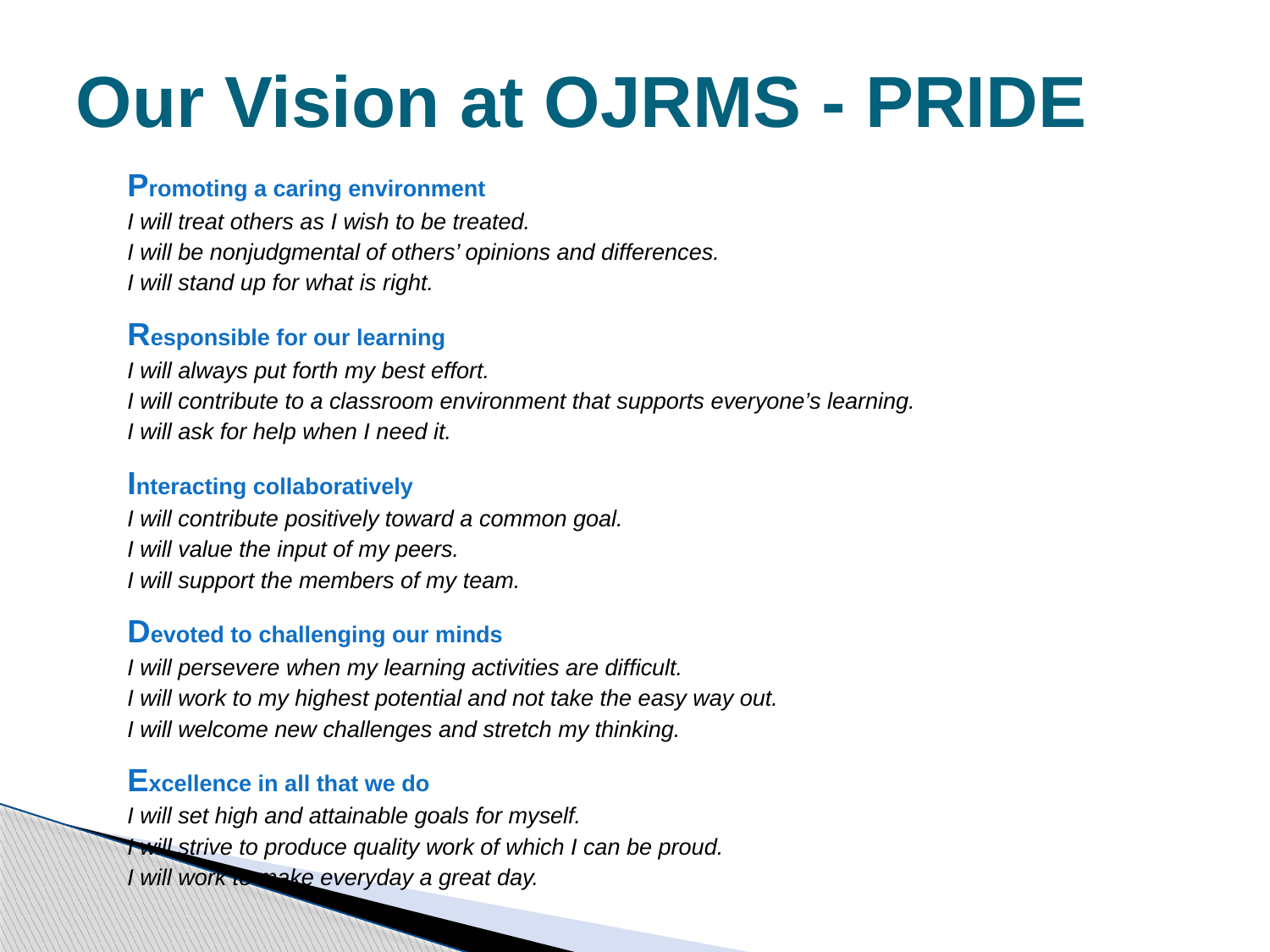

# Our Vision at OJRMS - PRIDE
 	Promoting a caring environment
	I will treat others as I wish to be treated.
	I will be nonjudgmental of others’ opinions and differences.
	I will stand up for what is right.

	Responsible for our learning
	I will always put forth my best effort.
	I will contribute to a classroom environment that supports everyone’s learning.
	I will ask for help when I need it.

	Interacting collaboratively
	I will contribute positively toward a common goal.
	I will value the input of my peers.
	I will support the members of my team.

	Devoted to challenging our minds
	I will persevere when my learning activities are difficult.
	I will work to my highest potential and not take the easy way out.
	I will welcome new challenges and stretch my thinking.

	Excellence in all that we do
	I will set high and attainable goals for myself.
	I will strive to produce quality work of which I can be proud.
	I will work to make everyday a great day.